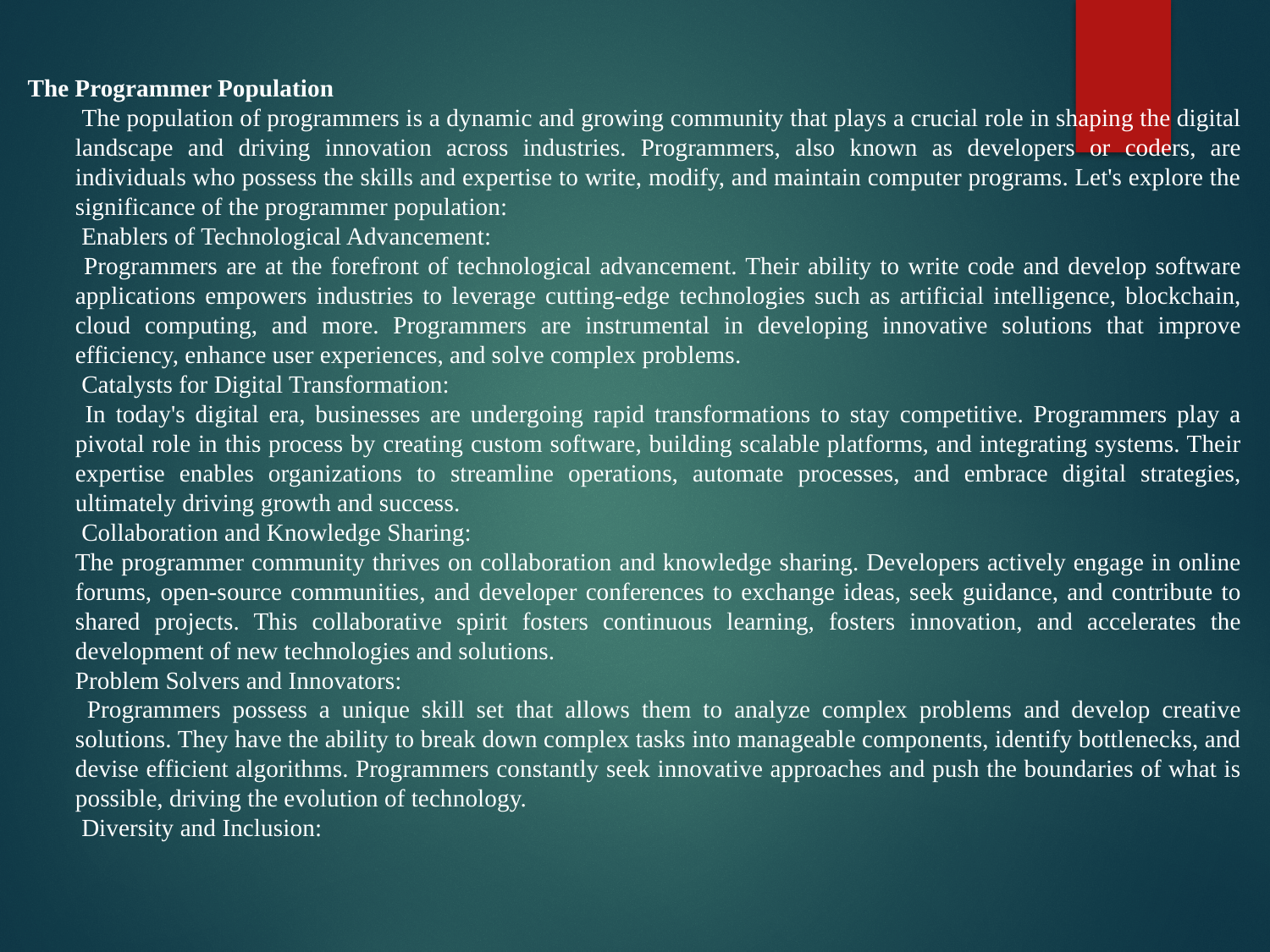

The Programmer Population
 The population of programmers is a dynamic and growing community that plays a crucial role in shaping the digital landscape and driving innovation across industries. Programmers, also known as developers or coders, are individuals who possess the skills and expertise to write, modify, and maintain computer programs. Let's explore the significance of the programmer population:
 Enablers of Technological Advancement:
 Programmers are at the forefront of technological advancement. Their ability to write code and develop software applications empowers industries to leverage cutting-edge technologies such as artificial intelligence, blockchain, cloud computing, and more. Programmers are instrumental in developing innovative solutions that improve efficiency, enhance user experiences, and solve complex problems.
 Catalysts for Digital Transformation:
 In today's digital era, businesses are undergoing rapid transformations to stay competitive. Programmers play a pivotal role in this process by creating custom software, building scalable platforms, and integrating systems. Their expertise enables organizations to streamline operations, automate processes, and embrace digital strategies, ultimately driving growth and success.
 Collaboration and Knowledge Sharing:
The programmer community thrives on collaboration and knowledge sharing. Developers actively engage in online forums, open-source communities, and developer conferences to exchange ideas, seek guidance, and contribute to shared projects. This collaborative spirit fosters continuous learning, fosters innovation, and accelerates the development of new technologies and solutions.
Problem Solvers and Innovators:
 Programmers possess a unique skill set that allows them to analyze complex problems and develop creative solutions. They have the ability to break down complex tasks into manageable components, identify bottlenecks, and devise efficient algorithms. Programmers constantly seek innovative approaches and push the boundaries of what is possible, driving the evolution of technology.
 Diversity and Inclusion: